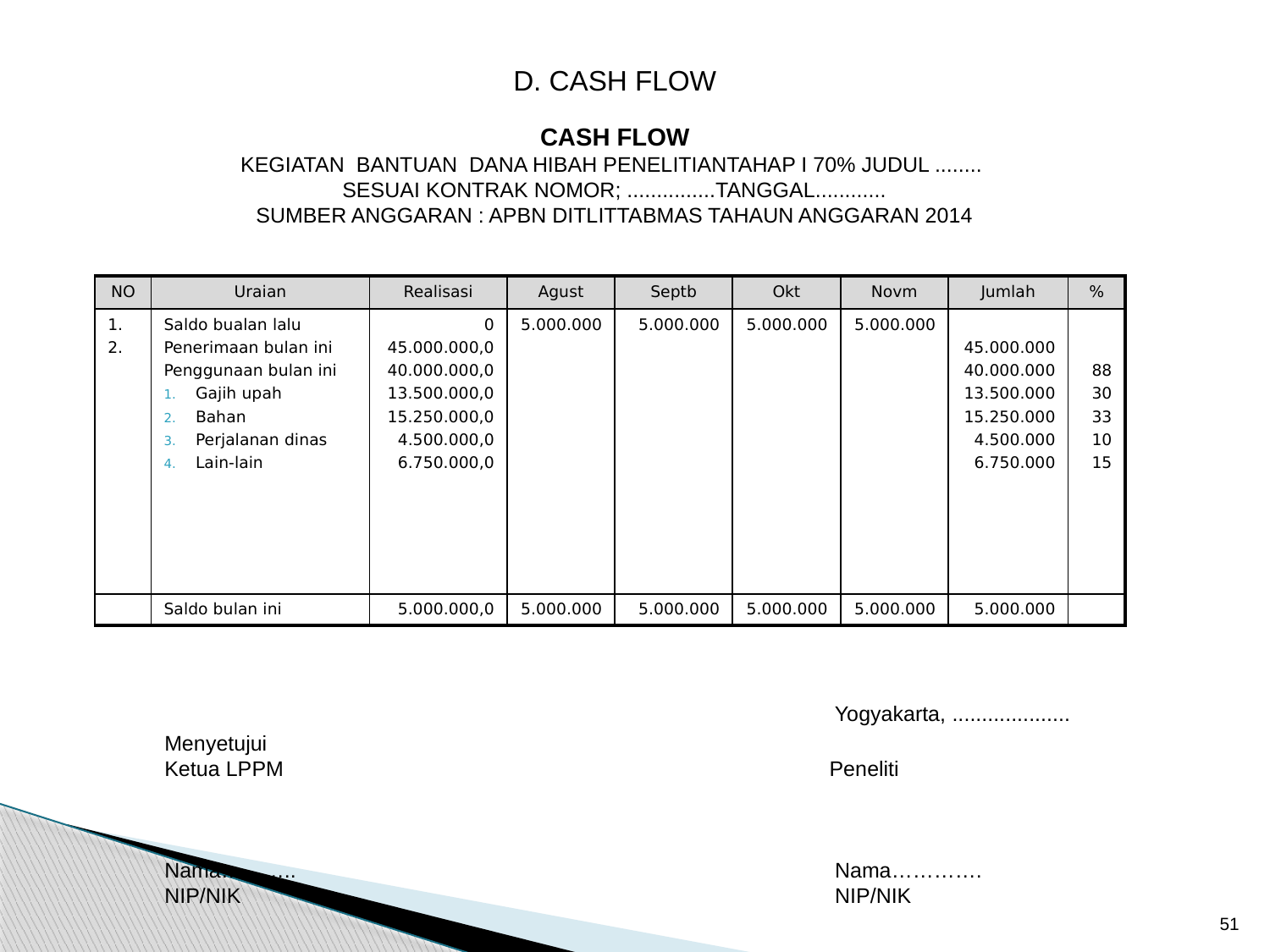

D. CASH FLOW

CASH FLOW
KEGIATAN  BANTUAN  DANA HIBAH PENELITIANTAHAP I 70% JUDUL ........
SESUAI KONTRAK NOMOR; ...............TANGGAL............
SUMBER ANGGARAN : APBN DITLITTABMAS TAHAUN ANGGARAN 2014
| NO | Uraian | Realisasi | Agust | Septb | Okt | Novm | Jumlah | % |
| --- | --- | --- | --- | --- | --- | --- | --- | --- |
| 1. 2. | Saldo bualan lalu Penerimaan bulan ini Penggunaan bulan ini Gajih upah Bahan Perjalanan dinas Lain-lain | 0 45.000.000,0 40.000.000,0 13.500.000,0 15.250.000,0 4.500.000,0 6.750.000,0 | 5.000.000 | 5.000.000 | 5.000.000 | 5.000.000 | 45.000.000 40.000.000 13.500.000 15.250.000 4.500.000 6.750.000 | 88 30 33 10 15 |
|  | Saldo bulan ini | 5.000.000,0 | 5.000.000 | 5.000.000 | 5.000.000 | 5.000.000 | 5.000.000 |  |
Yogyakarta, ....................
Menyetujui
Ketua LPPM                                                                                            Peneliti

Nama………..				      Nama………….
NIP/NIK					      NIP/NIK
51